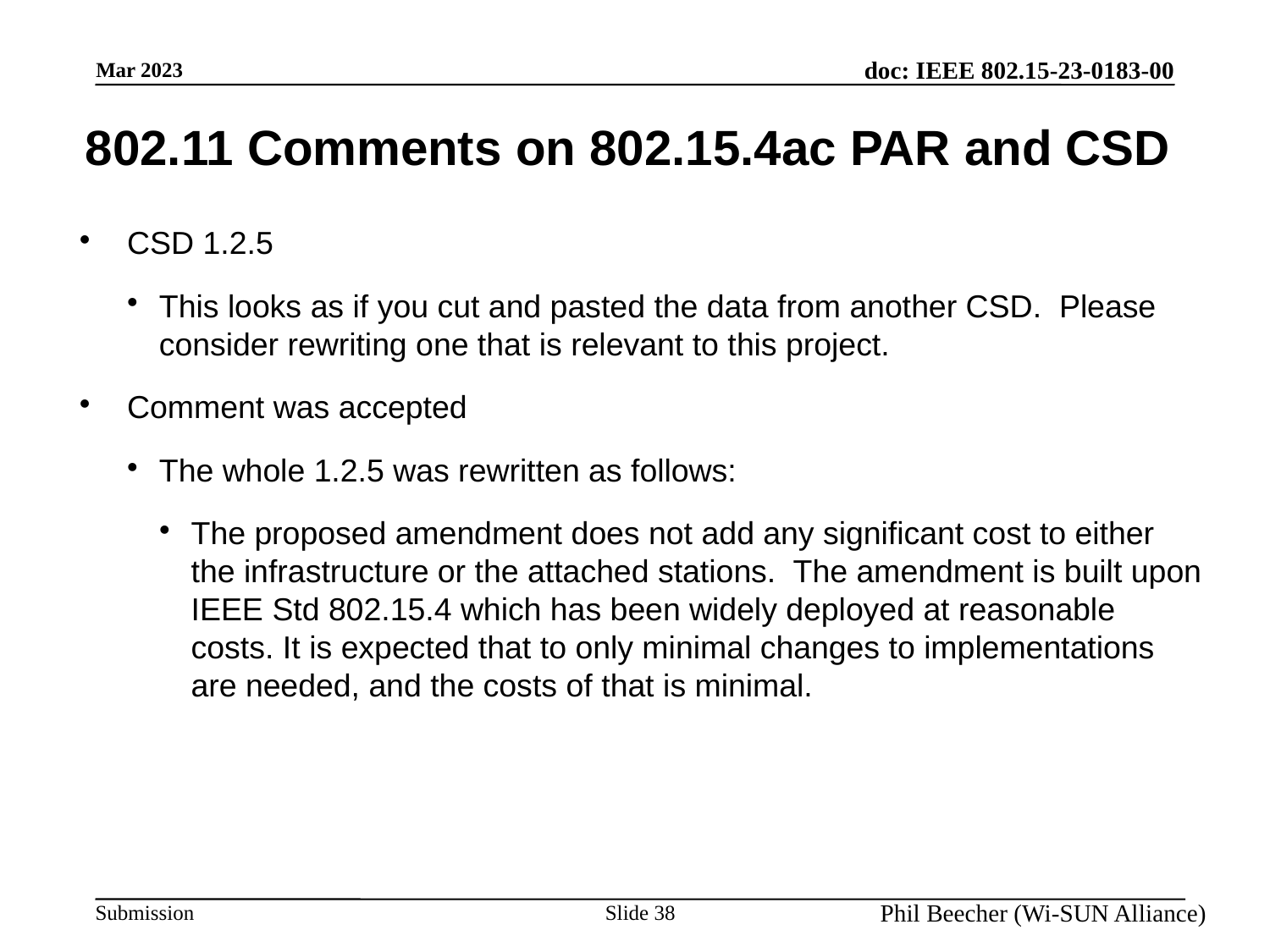

802.11 Comments on 802.15.4ac PAR and CSD
CSD 1.2.5
This looks as if you cut and pasted the data from another CSD.  Please consider rewriting one that is relevant to this project.
Comment was accepted
The whole 1.2.5 was rewritten as follows:
The proposed amendment does not add any significant cost to either the infrastructure or the attached stations.  The amendment is built upon IEEE Std 802.15.4 which has been widely deployed at reasonable costs. It is expected that to only minimal changes to implementations are needed, and the costs of that is minimal.
Slide 38